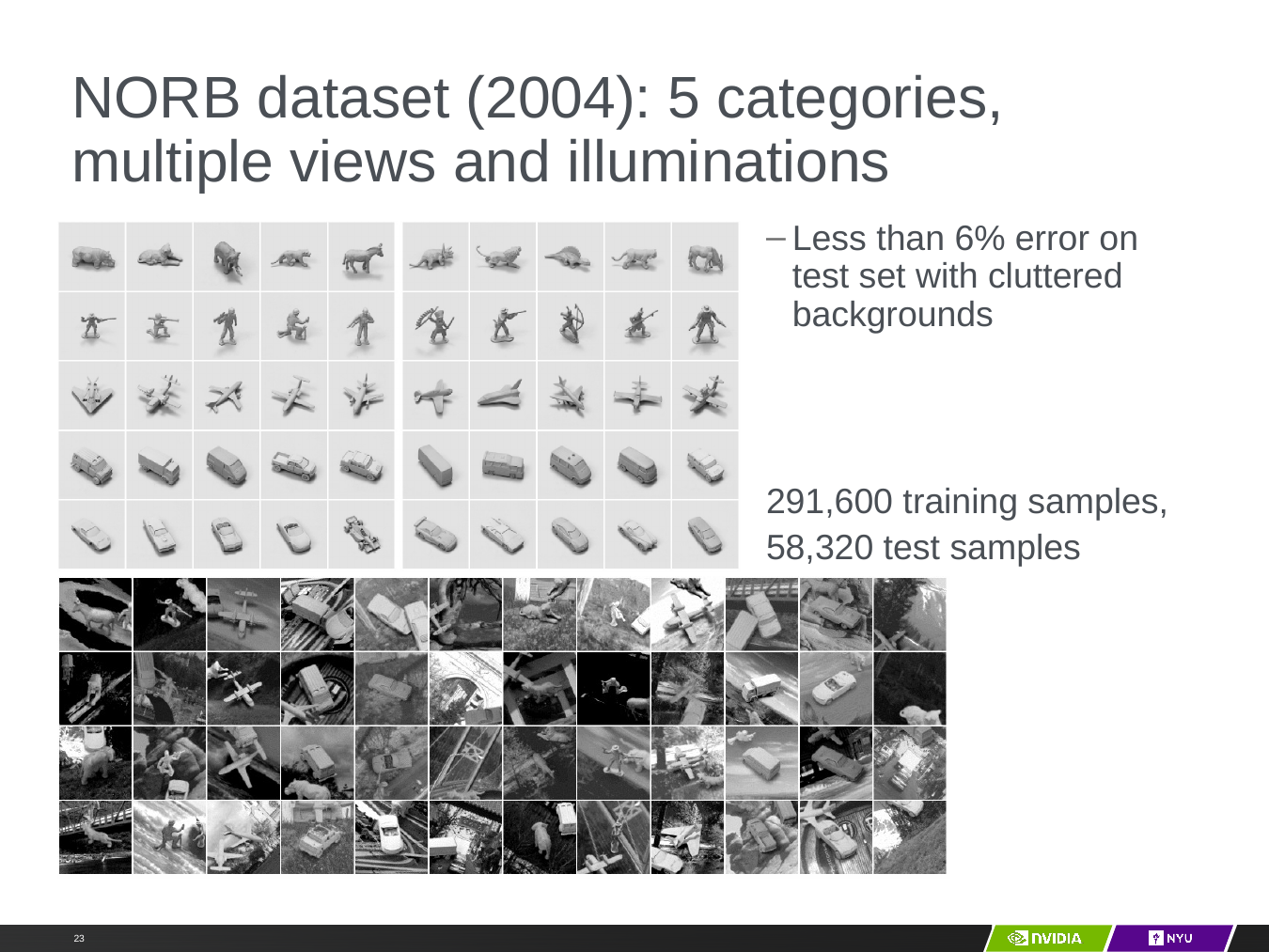

# NORB dataset (2004): 5 categories, multiple views and illuminations
Less than 6% error on  test set with cluttered  backgrounds

291,600 training samples,
58,320 test samples

Training instances	Test instances